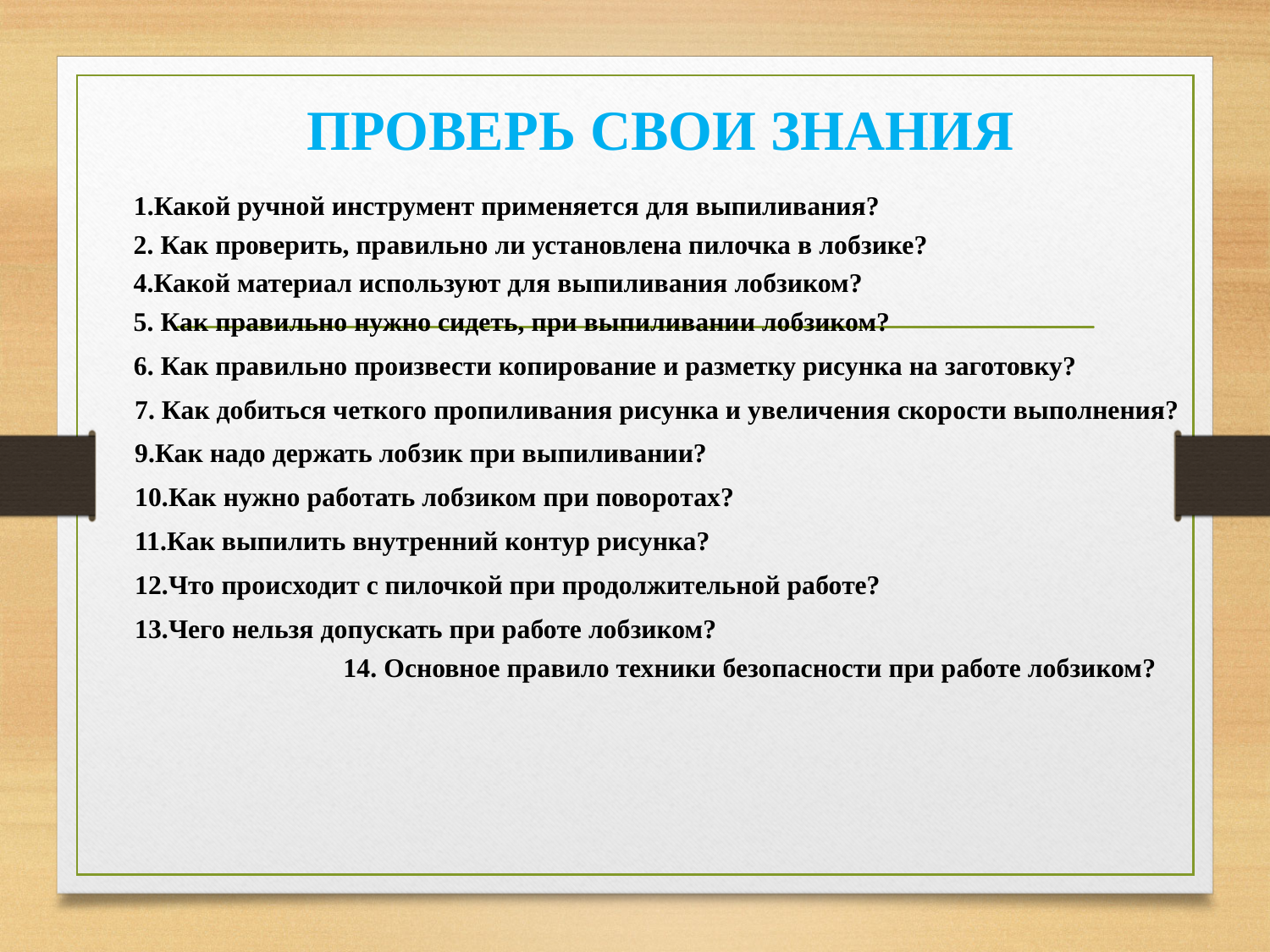

# ПРОВЕРЬ СВОИ ЗНАНИЯ
 1.Какой ручной инструмент применяется для выпиливания?
 2. Как проверить, правильно ли установлена пилочка в лобзике?
 4.Какой материал используют для выпиливания лобзиком?
 5. Как правильно нужно сидеть, при выпиливании лобзиком?
 6. Как правильно произвести копирование и разметку рисунка на заготовку?
    7. Как добиться четкого пропиливания рисунка и увеличения скорости выполнения?
    9.Как надо держать лобзик при выпиливании?
    10.Как нужно работать лобзиком при поворотах?
    11.Как выпилить внутренний контур рисунка?
    12.Что происходит с пилочкой при продолжительной работе?
    13.Чего нельзя допускать при работе лобзиком?                                                                                                       14. Основное правило техники безопасности при работе лобзиком?